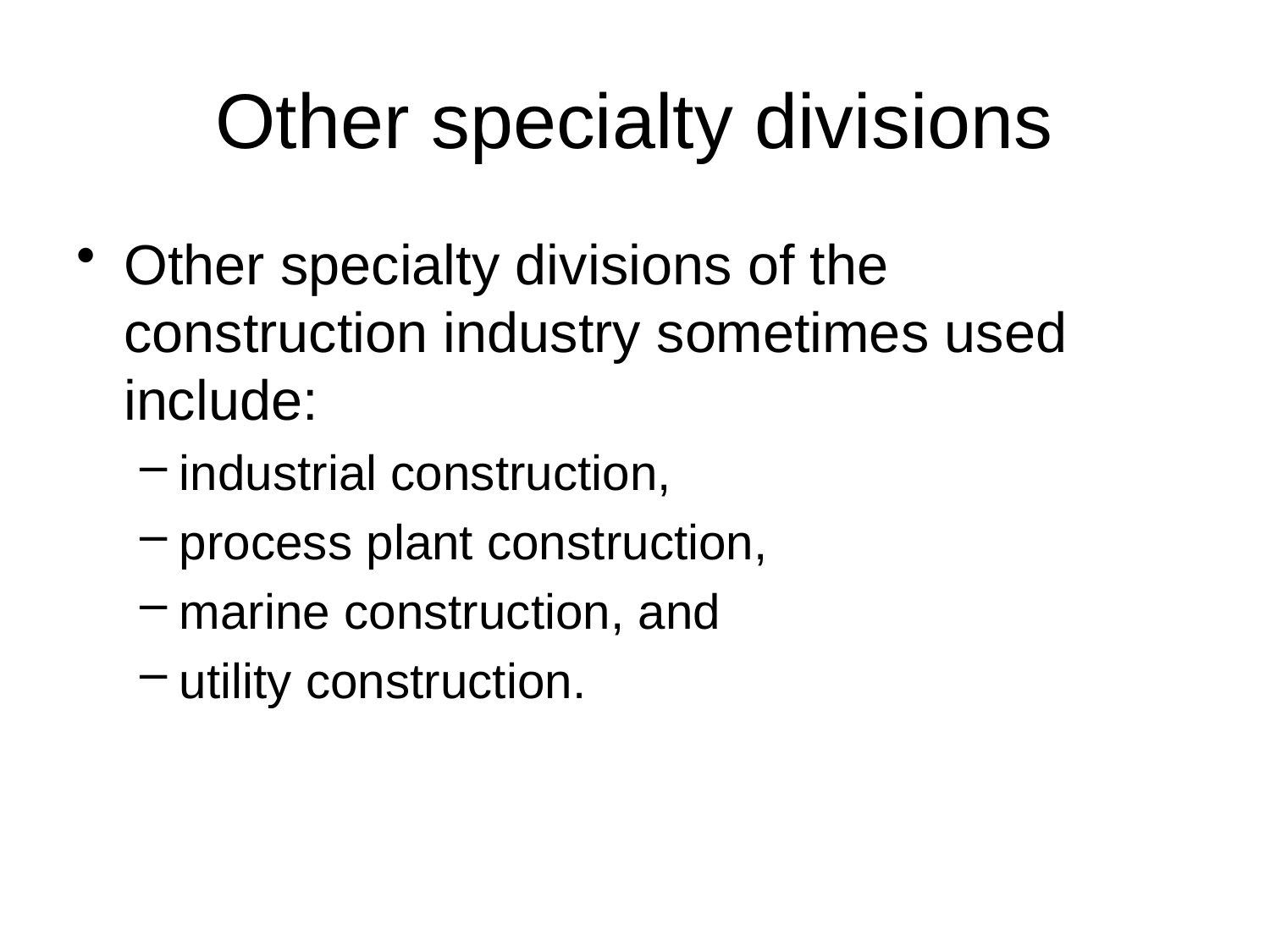

# Other specialty divisions
Other specialty divisions of the construction industry sometimes used include:
industrial construction,
process plant construction,
marine construction, and
utility construction.